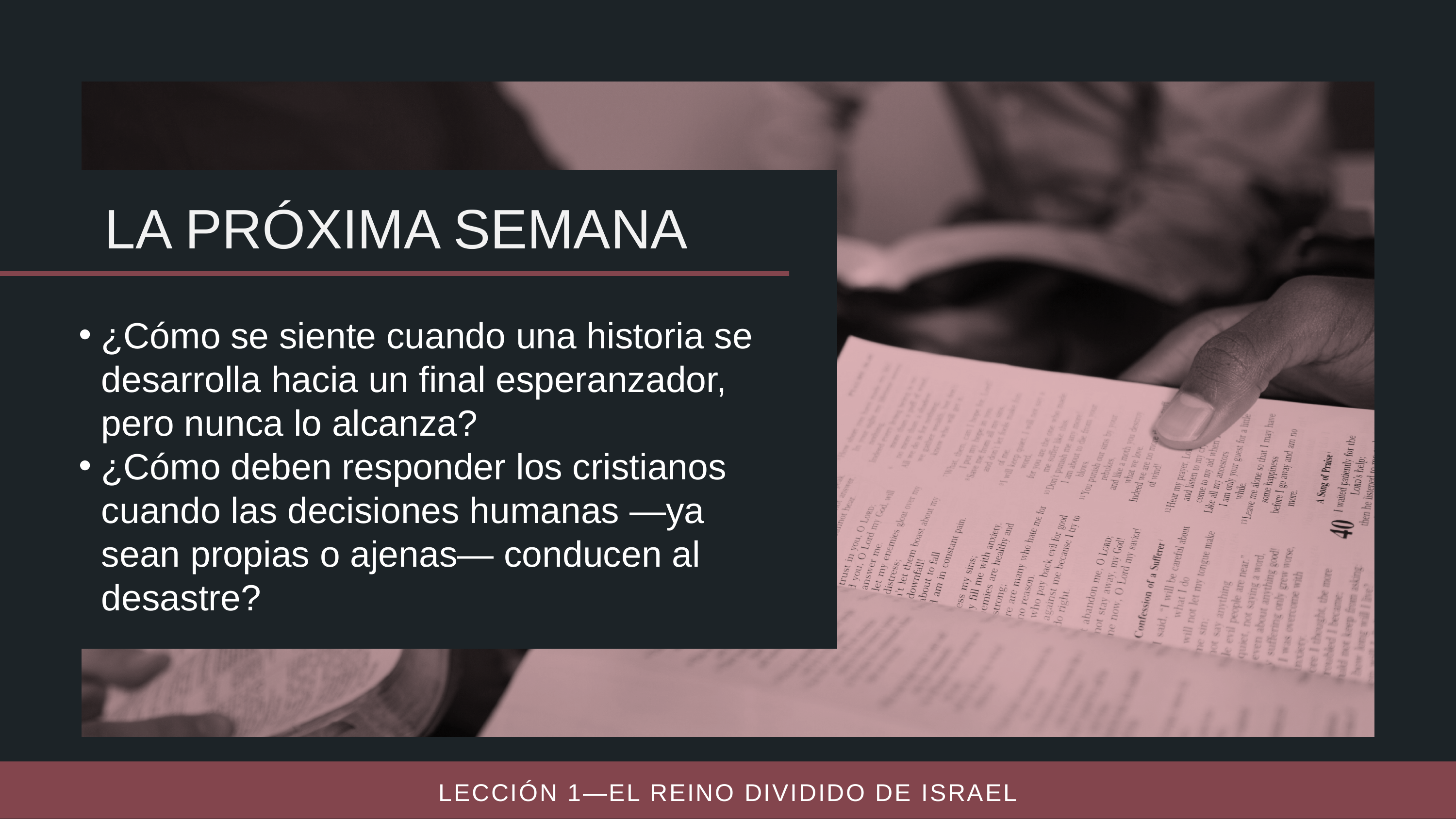

¿Cómo se siente cuando una historia se desarrolla hacia un final esperanzador, pero nunca lo alcanza?
¿Cómo deben responder los cristianos cuando las decisiones humanas —ya sean propias o ajenas— conducen al desastre?